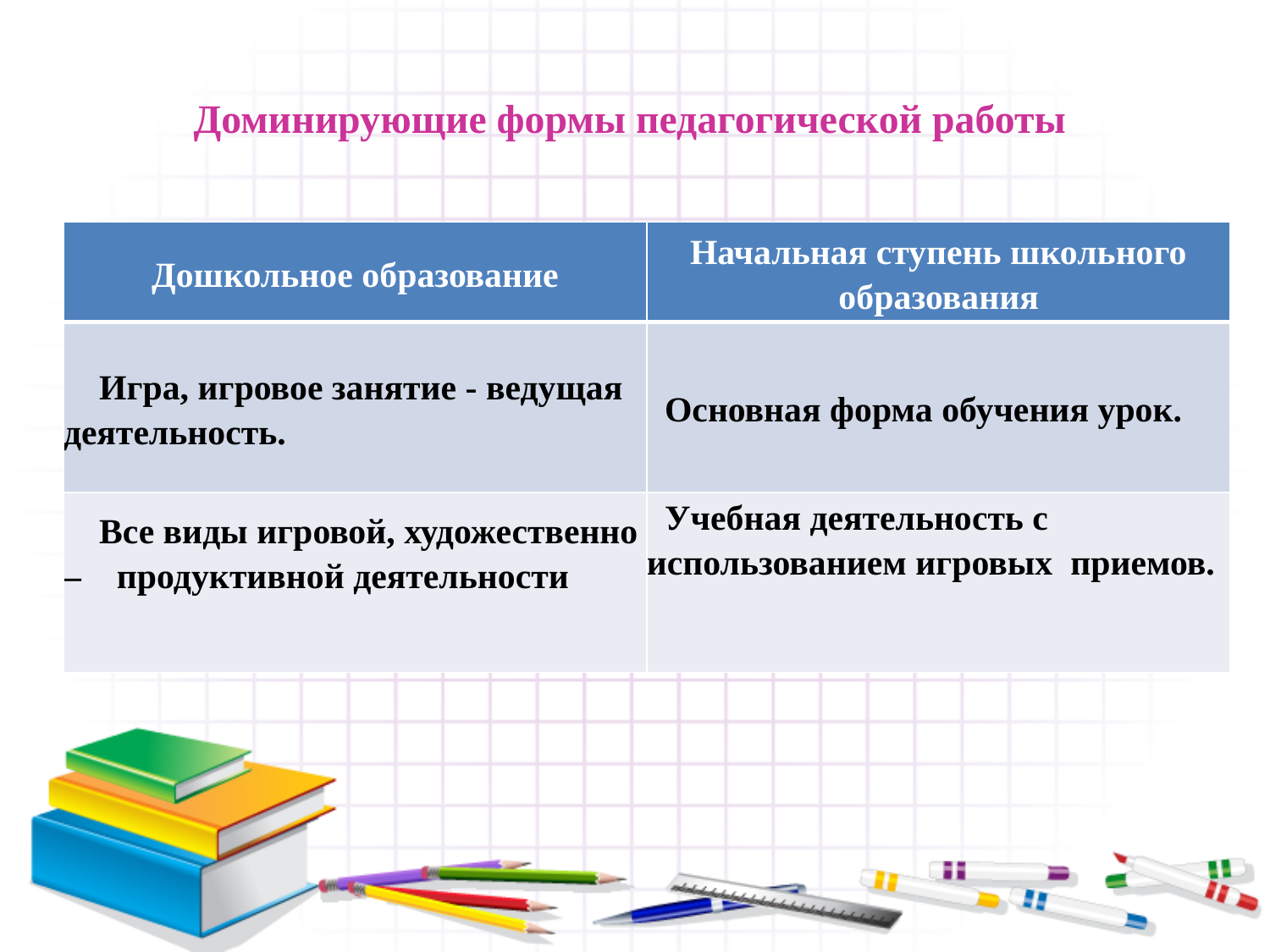

# Доминирующие формы педагогической работы
| Дошкольное образование | Начальная ступень школьного образования |
| --- | --- |
| Игра, игровое занятие - ведущая деятельность. | Основная форма обучения урок. |
| Все виды игровой, художественно – продуктивной деятельности | Учебная деятельность с использованием игровых приемов. |